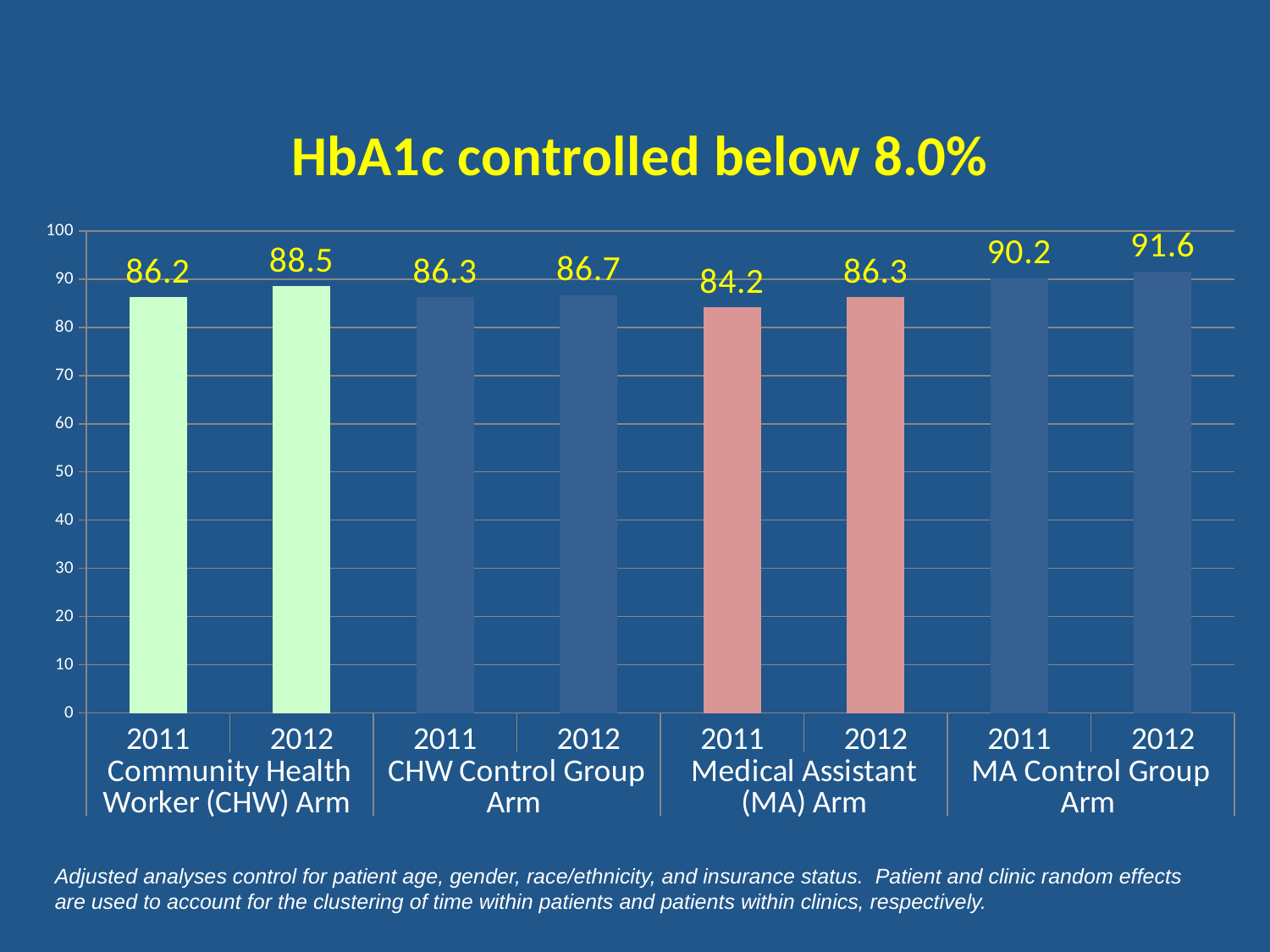

### Chart: HbA1c controlled below 8.0%

| Category | HbA1c controlled below 8.0% |
|---|---|
| 2011 | 86.2 |
| 2012 | 88.5 |
| 2011 | 86.3 |
| 2012 | 86.7 |
| 2011 | 84.2 |
| 2012 | 86.3 |
| 2011 | 90.2 |
| 2012 | 91.6 |
Adjusted analyses control for patient age, gender, race/ethnicity, and insurance status.  Patient and clinic random effects are used to account for the clustering of time within patients and patients within clinics, respectively.